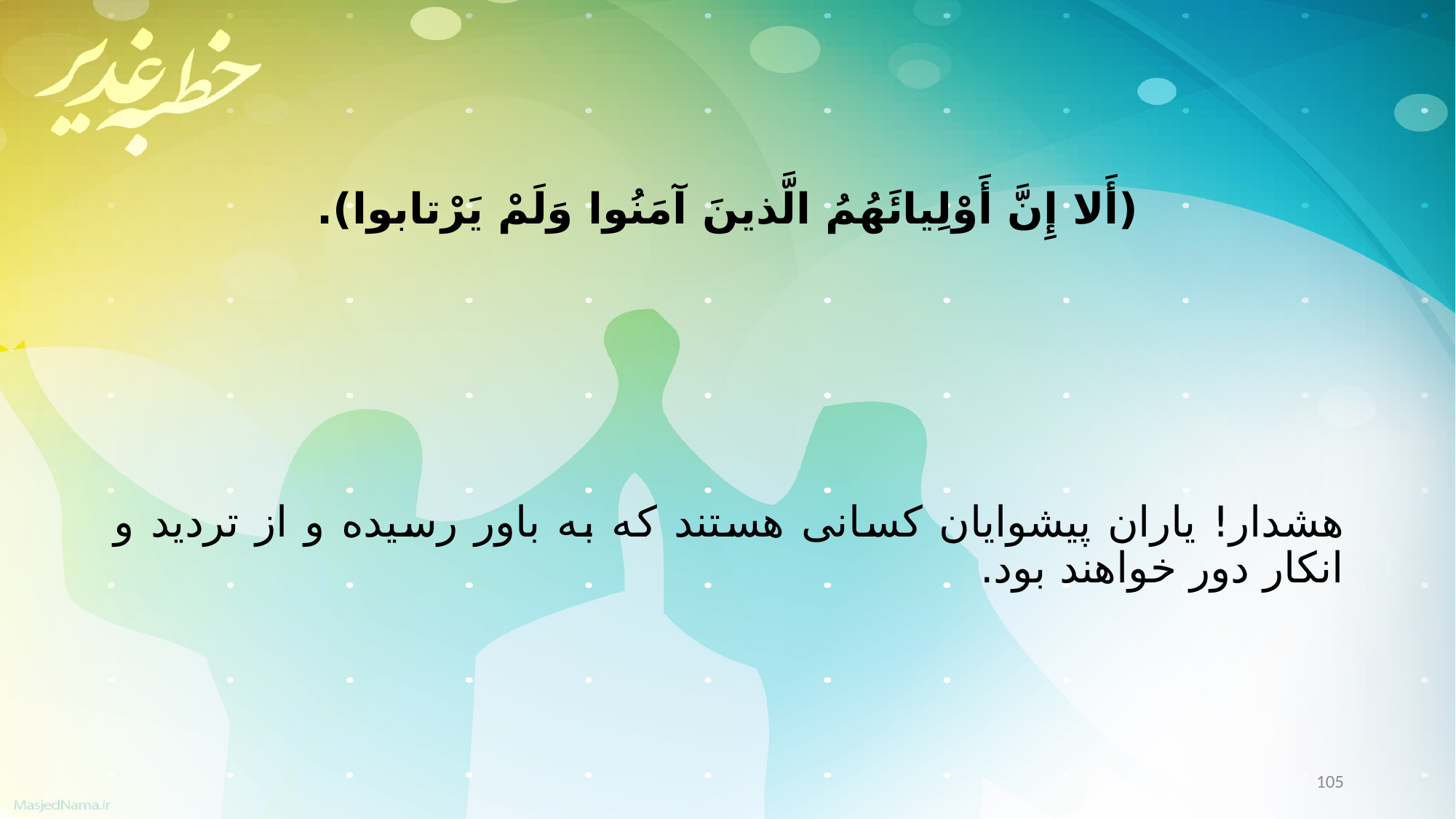

(أَلا إِنَّ أَوْلِیائَهُمُ الَّذینَ آمَنُوا وَلَمْ یَرْتابوا).
هشدار! یاران پیشوایان کسانی هستند که به باور رسیده و از تردید و انکار دور خواهند بود.
105